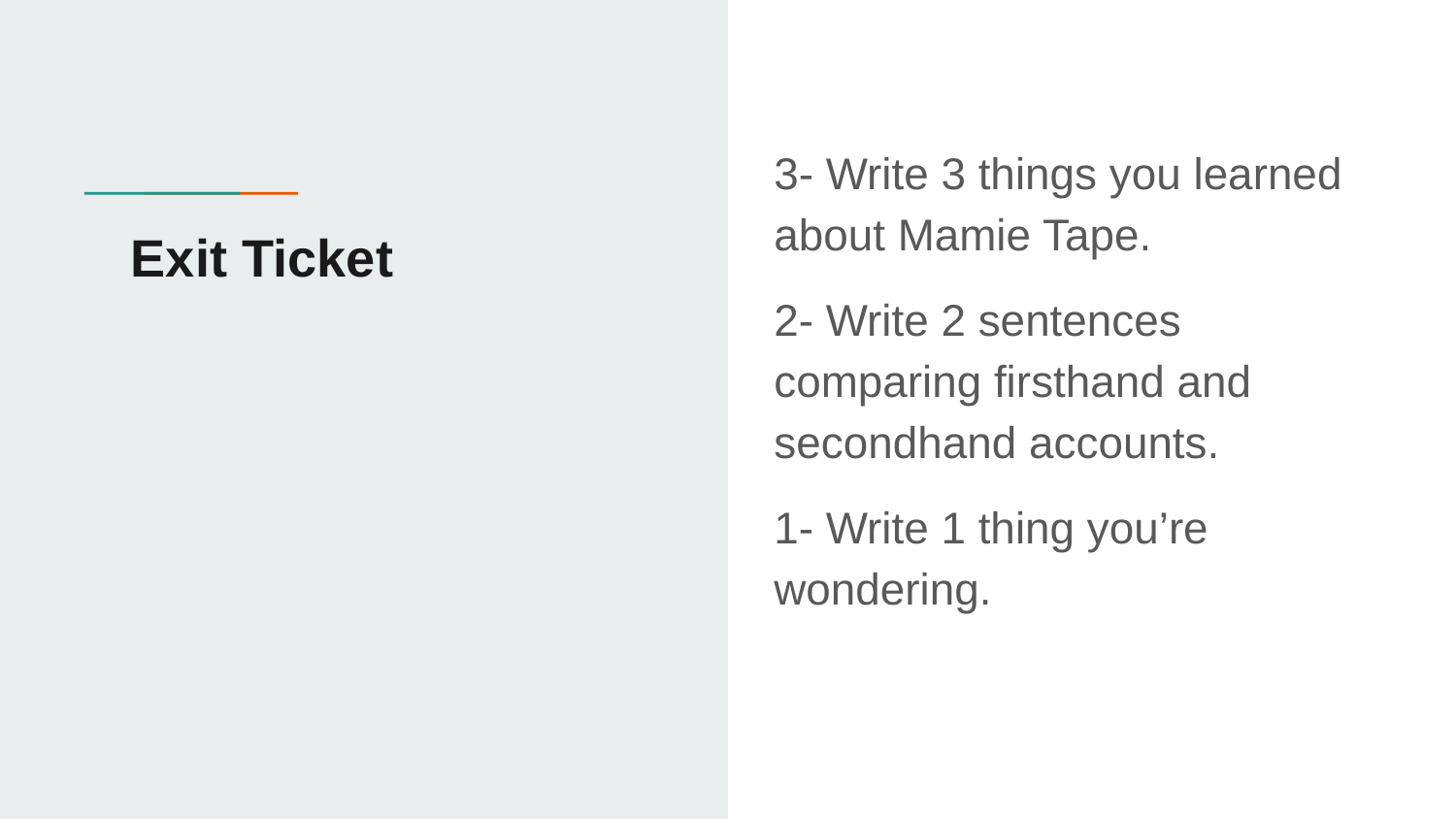

3- Write 3 things you learned about Mamie Tape.
2- Write 2 sentences comparing firsthand and secondhand accounts.
1- Write 1 thing you’re wondering.
# Exit Ticket